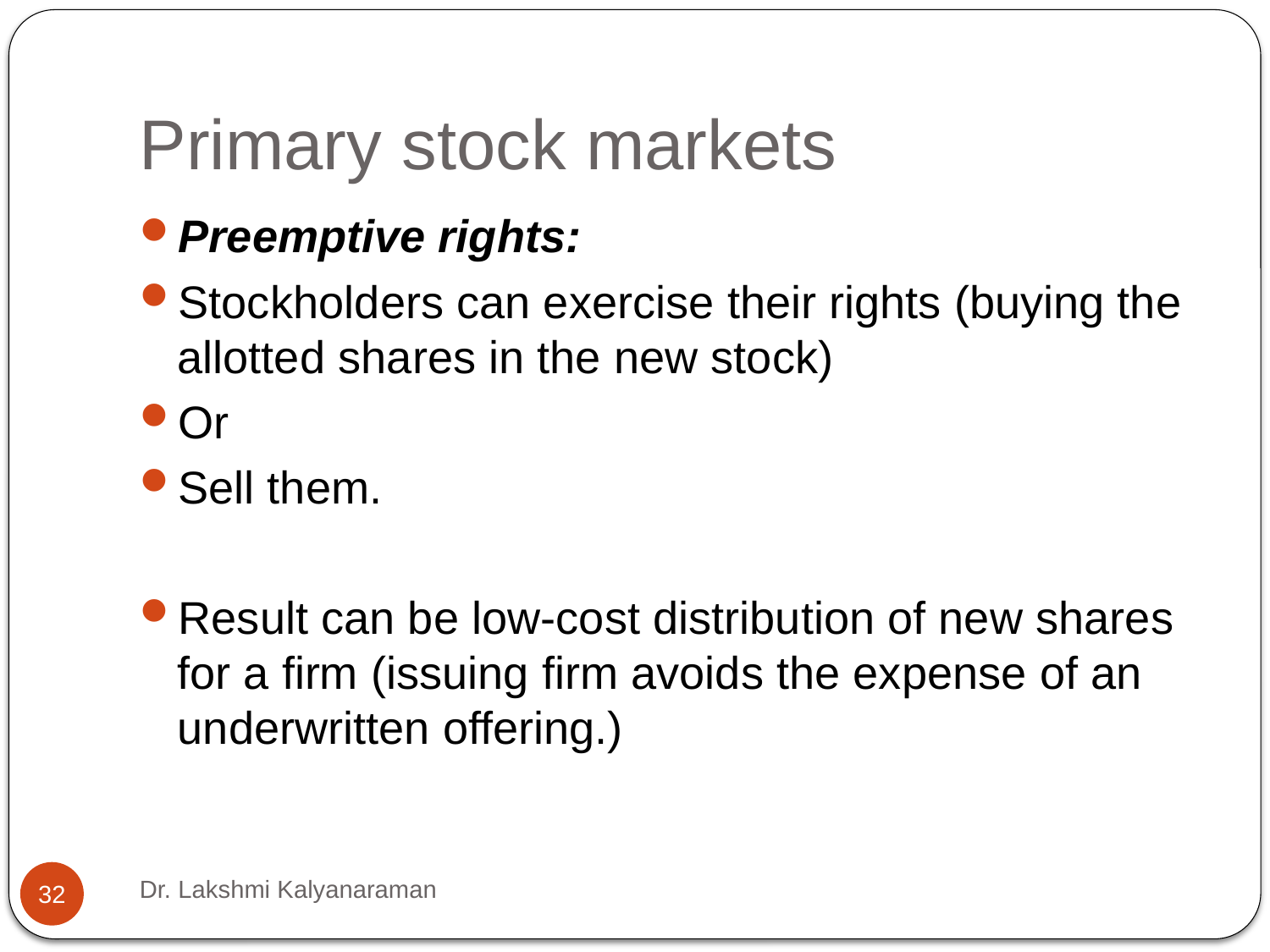

# Primary stock markets
Preemptive rights:
Stockholders can exercise their rights (buying the allotted shares in the new stock)
Or
Sell them.

Result can be low-cost distribution of new shares for a firm (issuing firm avoids the expense of an underwritten offering.)
Dr. Lakshmi Kalyanaraman
32